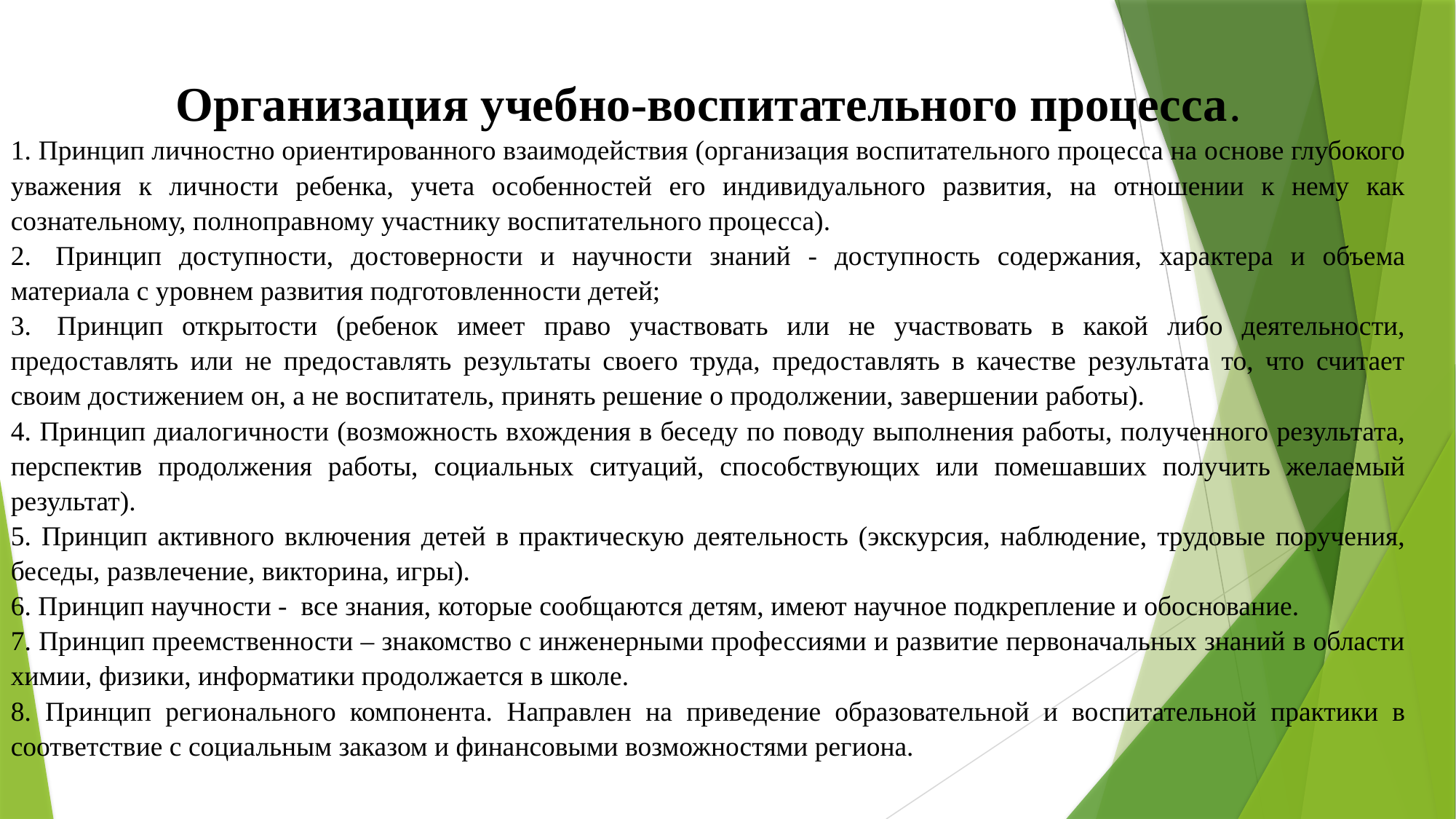

Организация учебно-воспитательного процесса.
1. Принцип личностно ориентированного взаимодействия (организация воспитательного процесса на основе глубокого уважения к личности ребенка, учета особенностей его индивидуального развития, на отношении к нему как сознательному, полноправному участнику воспитательного процесса).
2.  Принцип доступности, достоверности и научности знаний - доступность содержания, характера и объема материала с уровнем развития подготовленности детей;
3.  Принцип открытости (ребенок имеет право участвовать или не участвовать в какой либо деятельности, предоставлять или не предоставлять результаты своего труда, предоставлять в качестве результата то, что считает своим достижением он, а не воспитатель, принять решение о продолжении, завершении работы).
4. Принцип диалогичности (возможность вхождения в беседу по поводу выполнения работы, полученного результата, перспектив продолжения работы, социальных ситуаций, способствующих или помешавших получить желаемый результат).
5. Принцип активного включения детей в практическую деятельность (экскурсия, наблюдение, трудовые поручения, беседы, развлечение, викторина, игры).
6. Принцип научности -  все знания, которые сообщаются детям, имеют научное подкрепление и обоснование.
7. Принцип преемственности – знакомство с инженерными профессиями и развитие первоначальных знаний в области химии, физики, информатики продолжается в школе.
8. Принцип регионального компонента. Направлен на приведение образовательной и воспитательной практики в соответствие с социальным заказом и финансовыми возможностями региона.